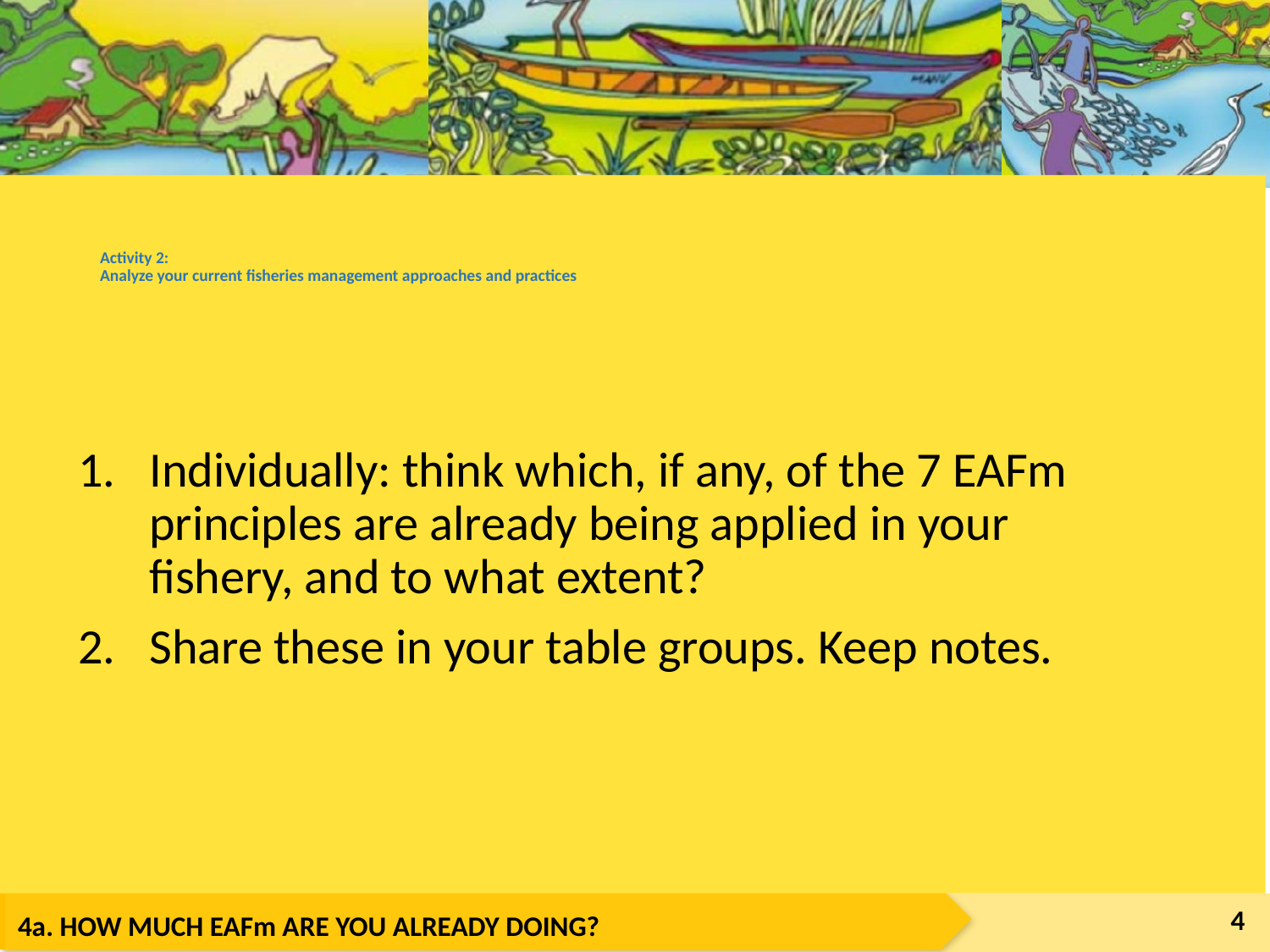

# Activity 2: Analyze your current fisheries management approaches and practices
Individually: think which, if any, of the 7 EAFm principles are already being applied in your fishery, and to what extent?
Share these in your table groups. Keep notes.
4